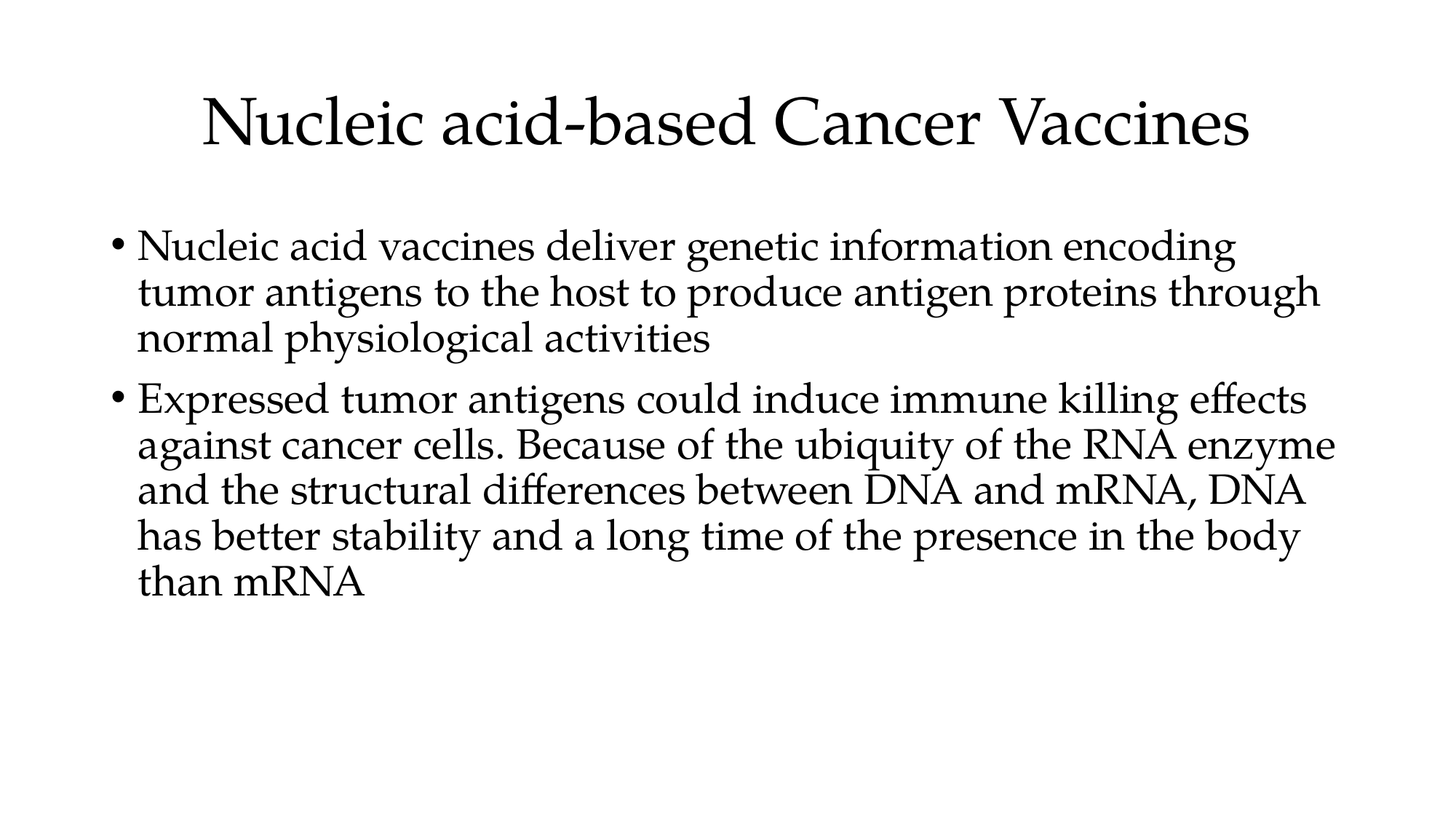

# Nucleic acid-based Cancer Vaccines
Nucleic acid vaccines deliver genetic information encoding tumor antigens to the host to produce antigen proteins through normal physiological activities
Expressed tumor antigens could induce immune killing effects against cancer cells. Because of the ubiquity of the RNA enzyme and the structural differences between DNA and mRNA, DNA has better stability and a long time of the presence in the body than mRNA